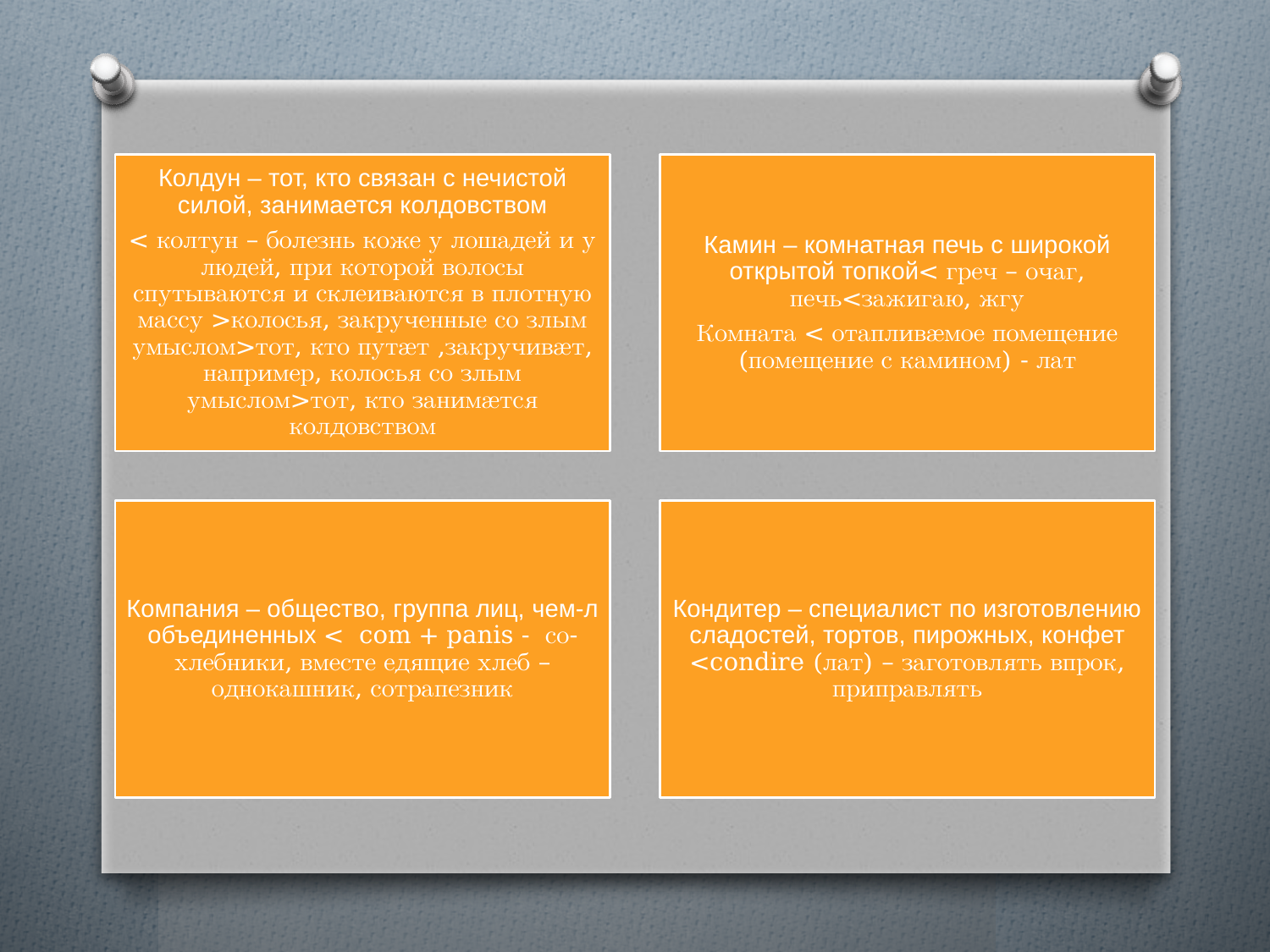

Колдун – тот, кто связан с нечистой силой, занимается колдовством
< колтун – болезнь коже у лошадей и у людей, при которой волосы спутываются и склеиваются в плотную массу >колосья, закрученные со злым умыслом>тот, кто путает ,закручивает, например, колосья со злым умыслом>тот, кто занимается колдовством
Камин – комнатная печь с широкой открытой топкой< греч – очаг, печь<зажигаю, жгу
Комната < отапливаемое помещение (помещение с камином) - лат
Компания – общество, группа лиц, чем-л объединенных <  com + panis -  со-хлебники, вместе едящие хлеб – однокашник, сотрапезник
Кондитер – специалист по изготовлению сладостей, тортов, пирожных, конфет <condire (лат) – заготовлять впрок, приправлять